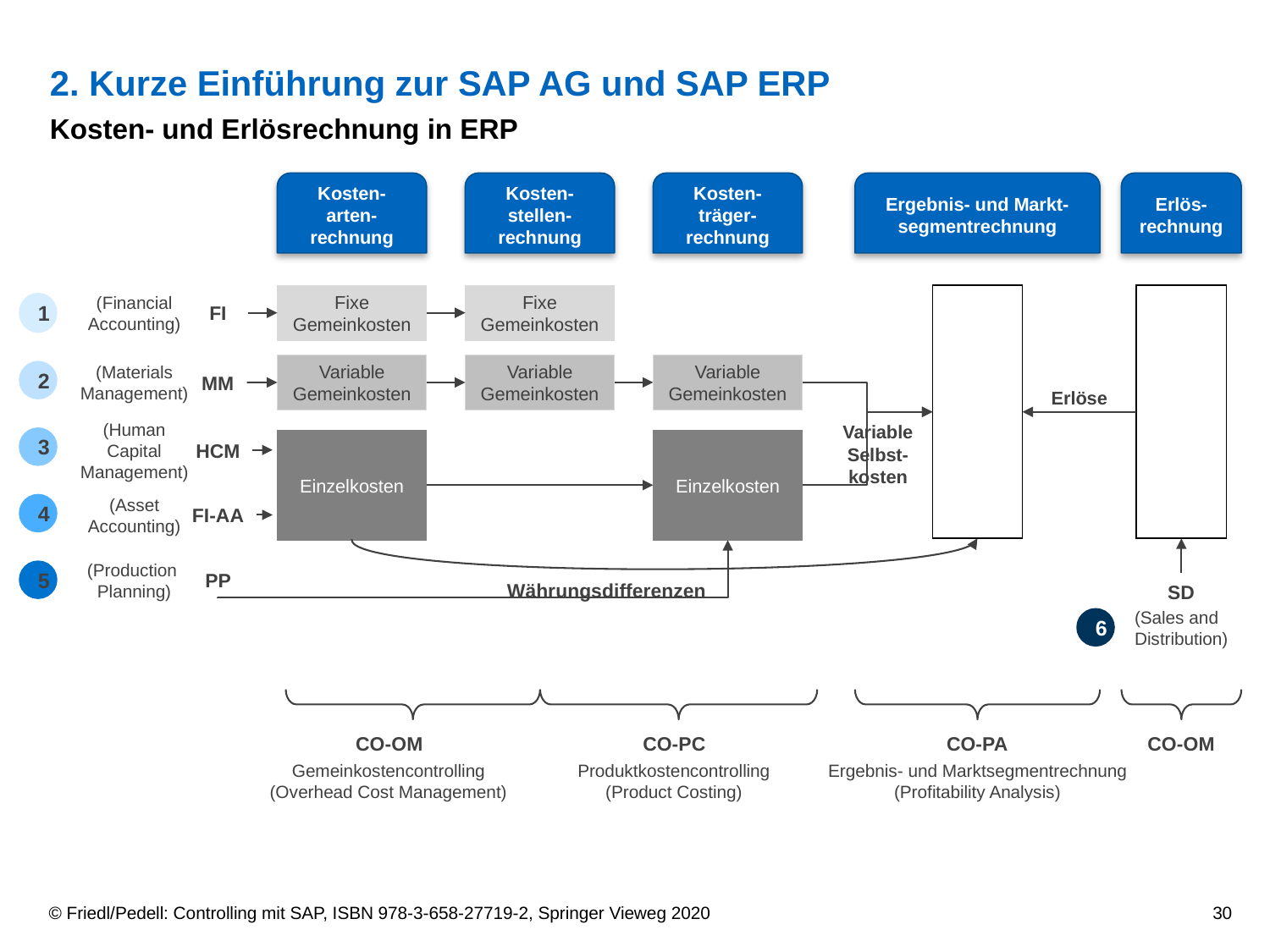

# 2. Kurze Einführung zur SAP AG und SAP ERP
Kosten- und Erlösrechnung in ERP
Kosten-
arten-
rechnung
Kosten-
stellen-
rechnung
Kosten-
träger-
rechnung
Ergebnis- und Markt-segmentrechnung
Erlös-
rechnung
Fixe Gemeinkosten
Fixe Gemeinkosten

(Financial
Accounting)
1
FI
Variable Gemeinkosten
Variable Gemeinkosten
Variable Gemeinkosten
2
(Materials
Management)
MM
Erlöse
Variable Selbst-kosten
3
Einzelkosten
Einzelkosten
(Human
Capital
Management)
HCM
4
(Asset
Accounting)
FI-AA
(Production
Planning)
PP
5

Währungsdifferenzen
SD

(Sales and
Distribution)
6

CO-OM
CO-PC
CO-PA
CO-OM
Gemeinkostencontrolling
(Overhead Cost Management)
Produktkostencontrolling
(Product Costing)
Ergebnis- und Marktsegmentrechnung
(Profitability Analysis)
© Friedl/Pedell: Controlling mit SAP, ISBN 978-3-658-27719-2, Springer Vieweg 2020
30